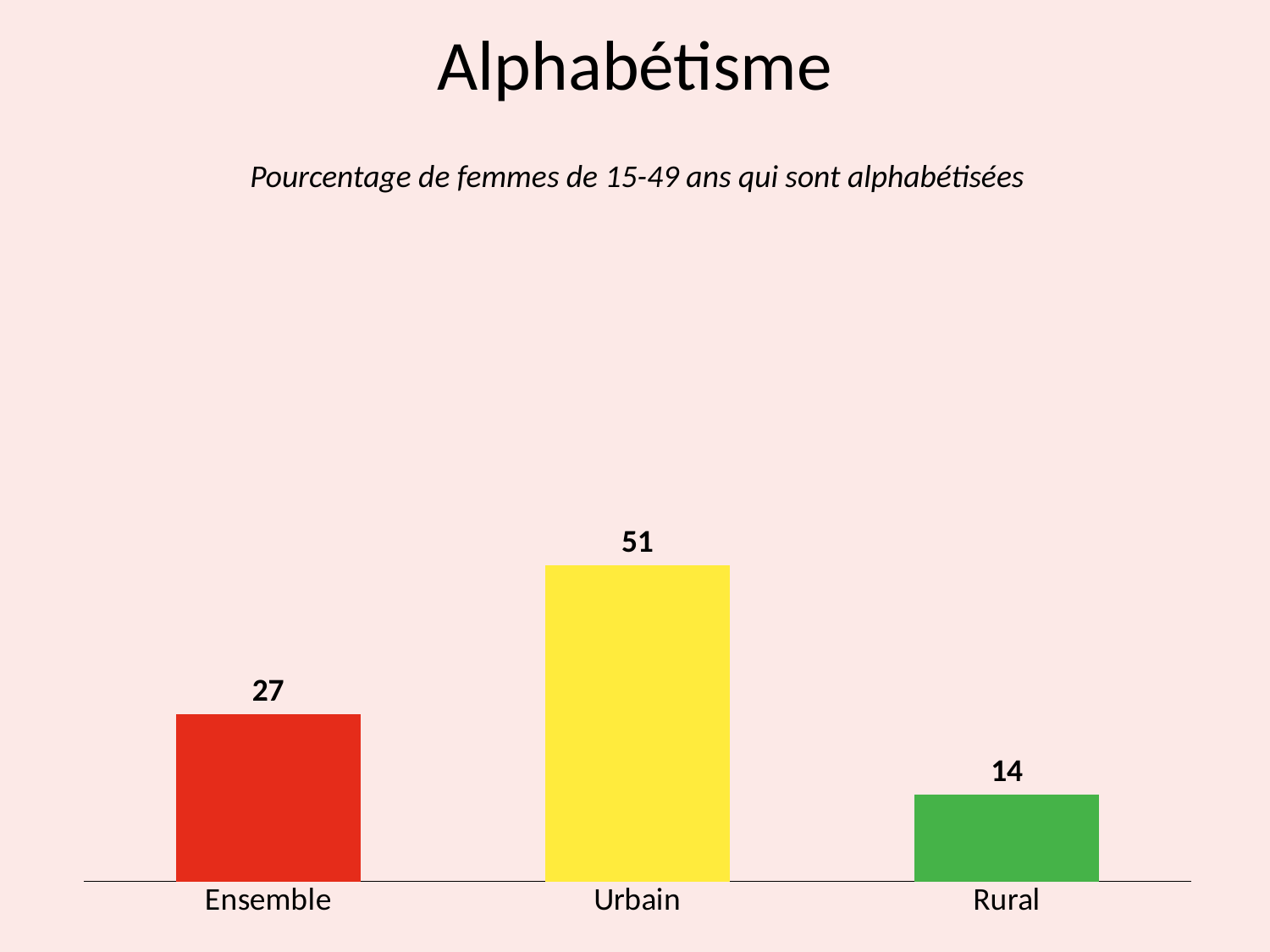

# Alphabétisme
Pourcentage de femmes de 15-49 ans qui sont alphabétisées

### Chart

| Category | Femmes |
|---|---|
| Ensemble | 27.0 |
| Urbain | 51.0 |
| Rural | 14.0 |